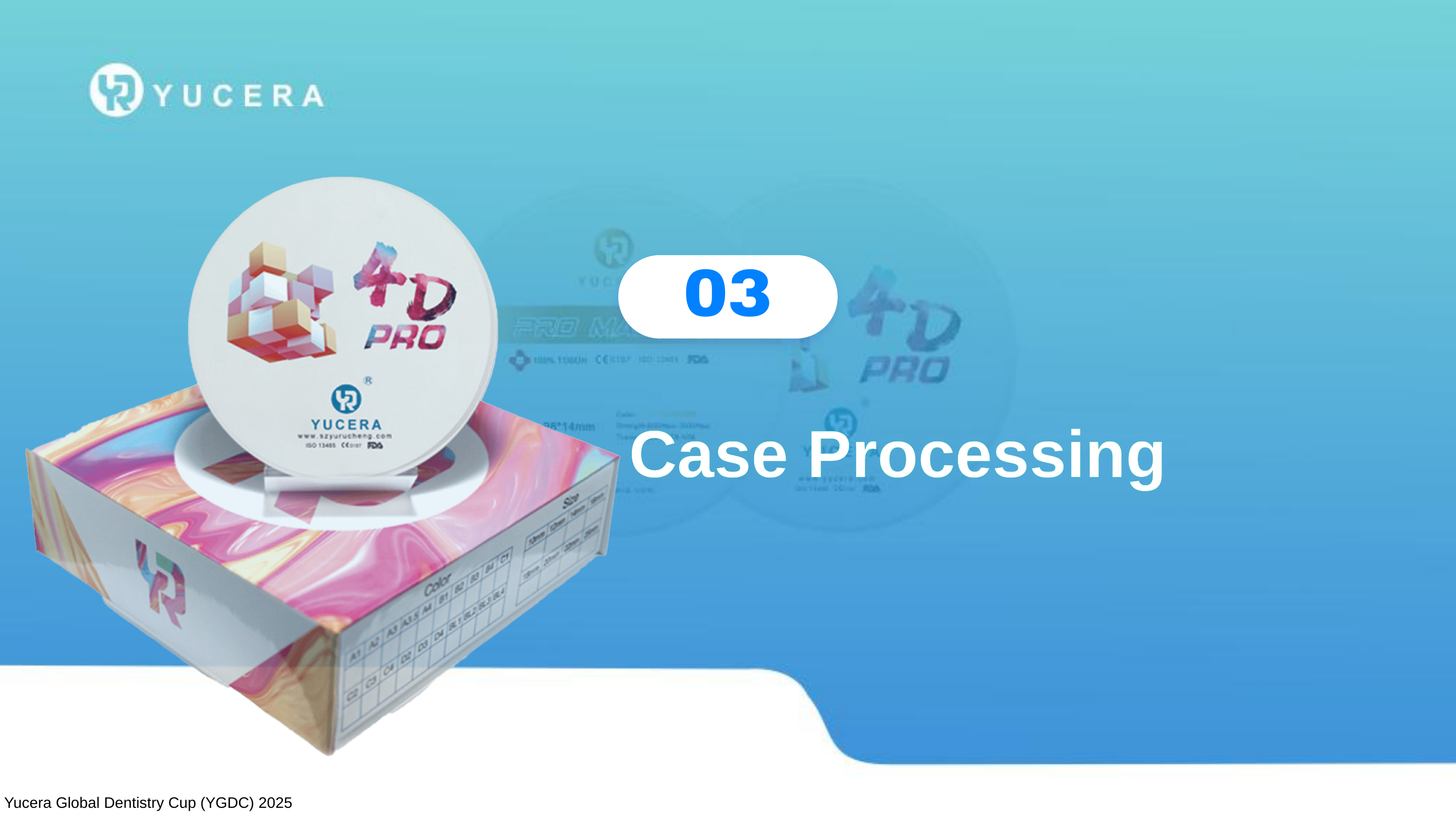

03

Case Processing
Yucera Global Dentistry Cup (YGDC) 2025